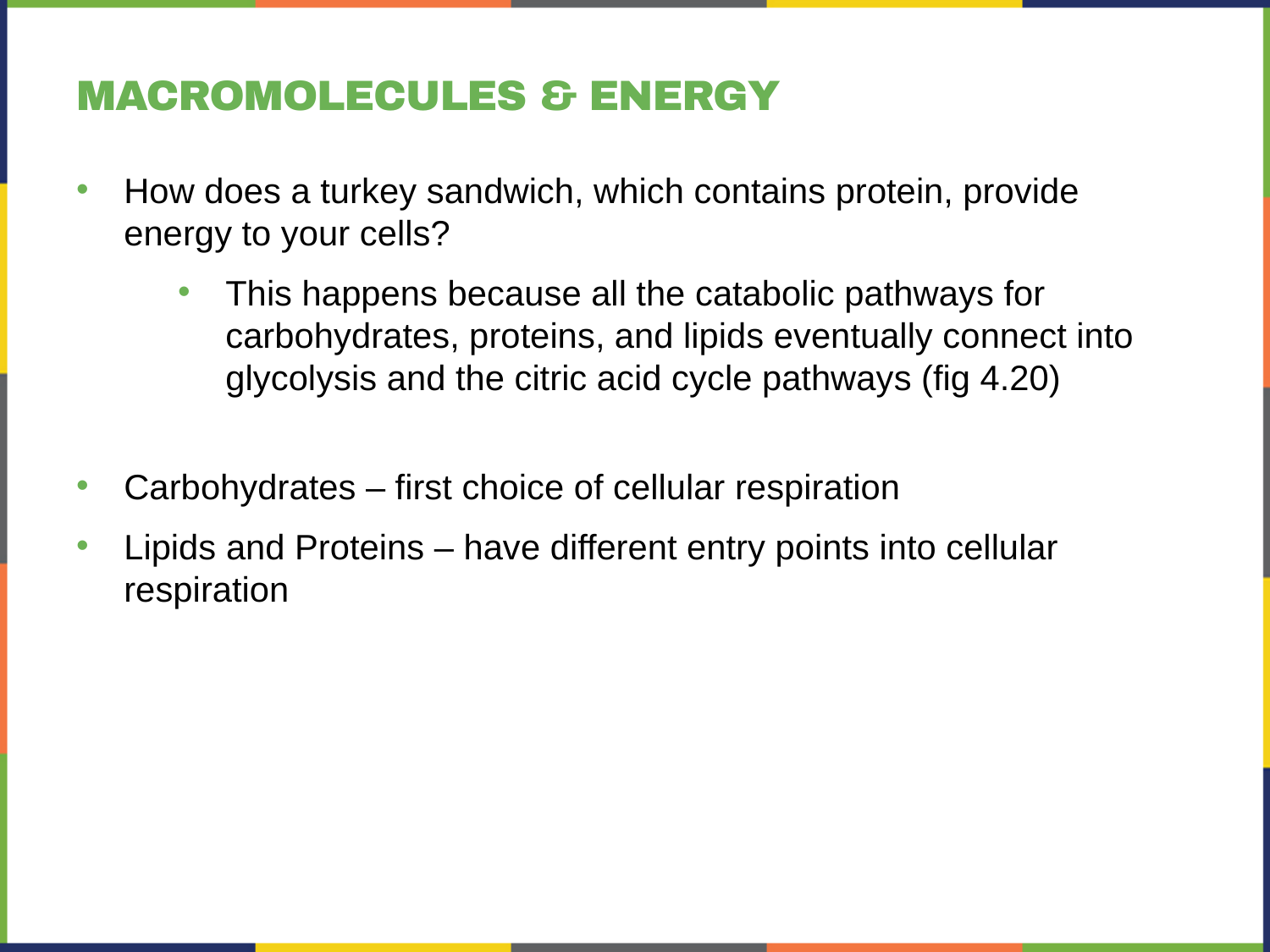

# Macromolecules & energy
How does a turkey sandwich, which contains protein, provide energy to your cells?
This happens because all the catabolic pathways for carbohydrates, proteins, and lipids eventually connect into glycolysis and the citric acid cycle pathways (fig 4.20)

Carbohydrates – first choice of cellular respiration
Lipids and Proteins – have different entry points into cellular respiration